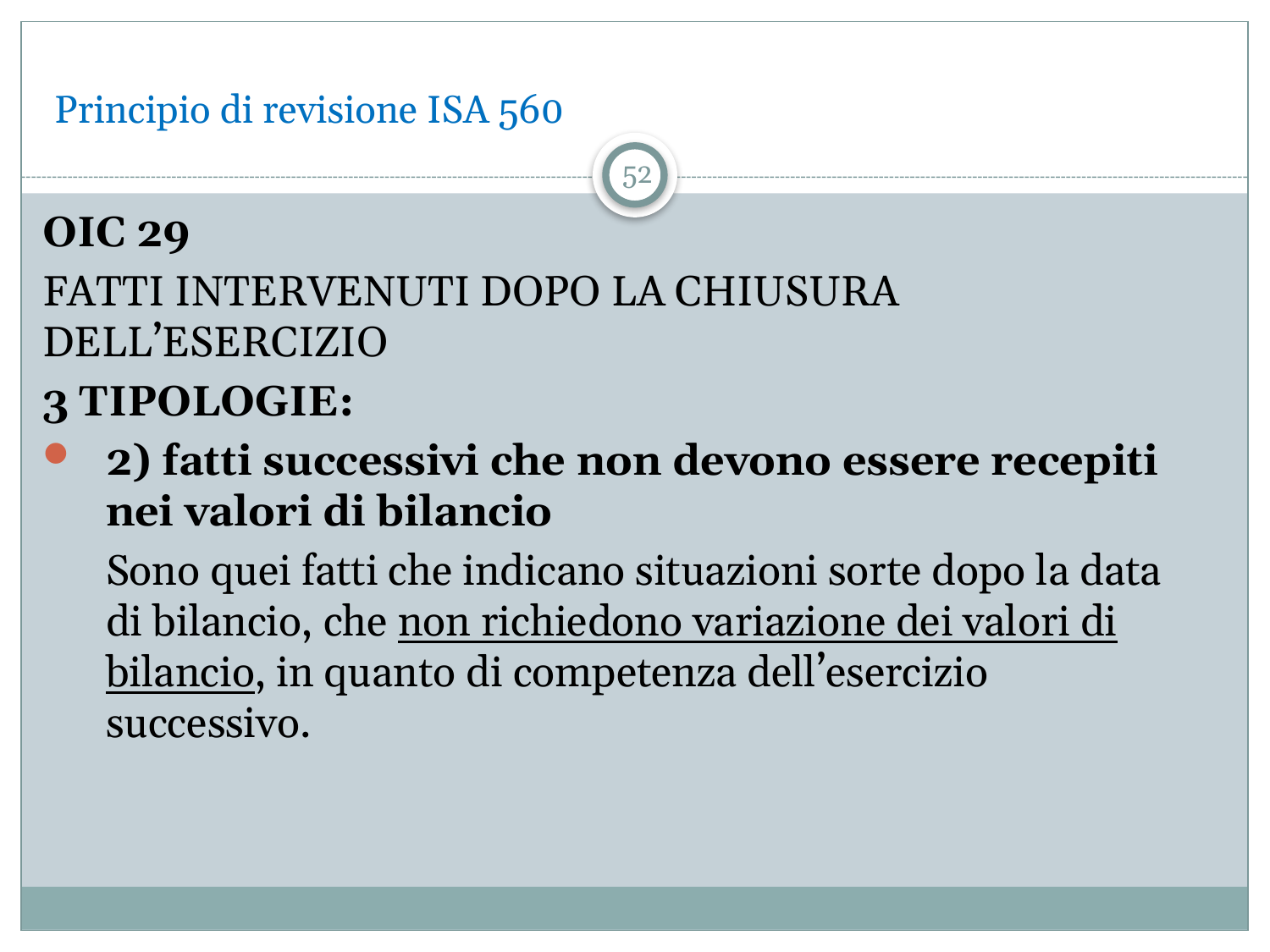

# Principio di revisione ISA 560
52
OIC 29
FATTI INTERVENUTI DOPO LA CHIUSURA DELL’ESERCIZIO
3 TIPOLOGIE:
2) fatti successivi che non devono essere recepiti nei valori di bilancio
	Sono quei fatti che indicano situazioni sorte dopo la data di bilancio, che non richiedono variazione dei valori di bilancio, in quanto di competenza dell’esercizio successivo.